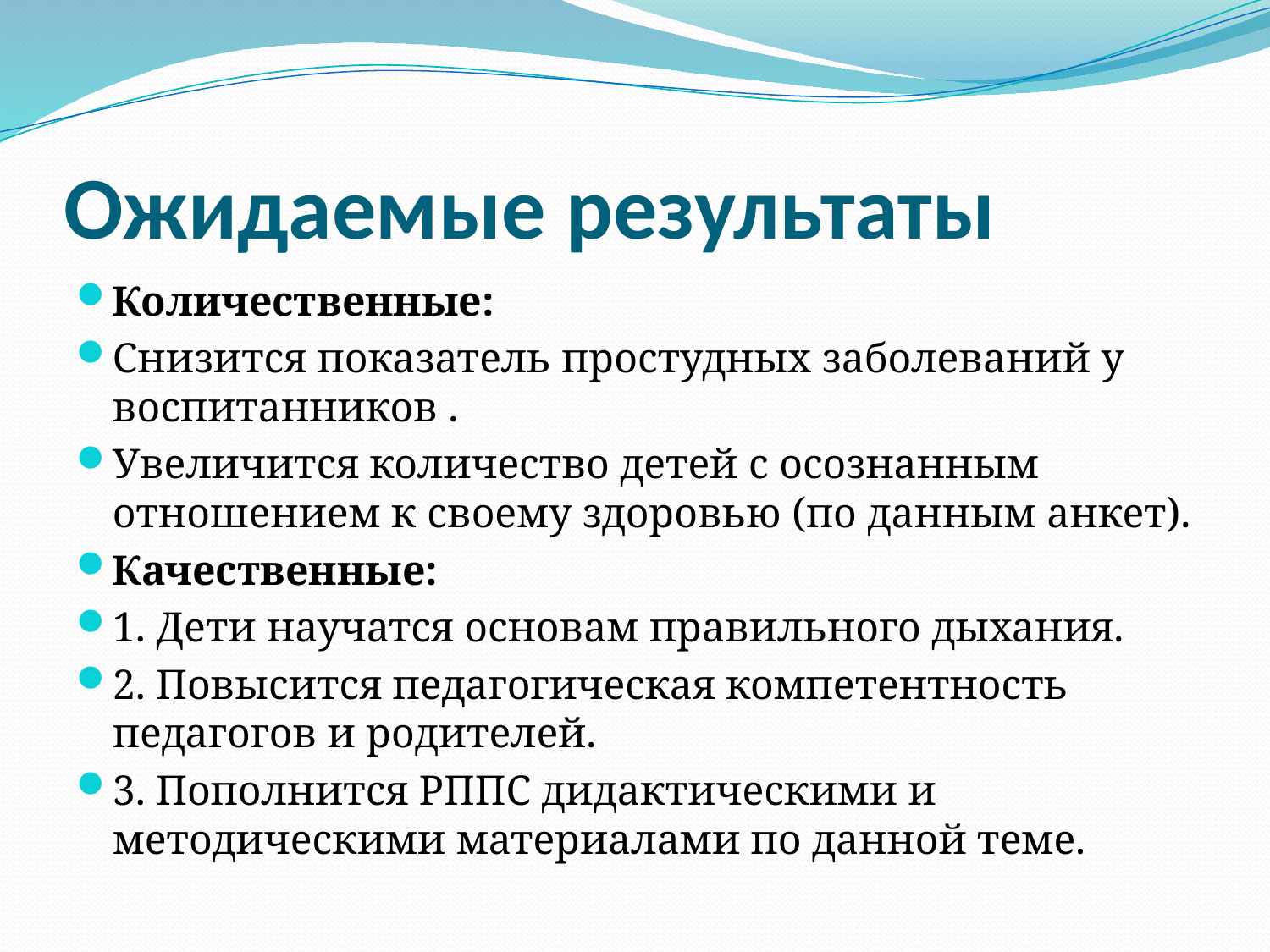

# Ожидаемые результаты
Количественные:
Снизится показатель простудных заболеваний у воспитанников .
Увеличится количество детей с осознанным отношением к своему здоровью (по данным анкет).
Качественные:
1. Дети научатся основам правильного дыхания.
2. Повысится педагогическая компетентность педагогов и родителей.
3. Пополнится РППС дидактическими и методическими материалами по данной теме.